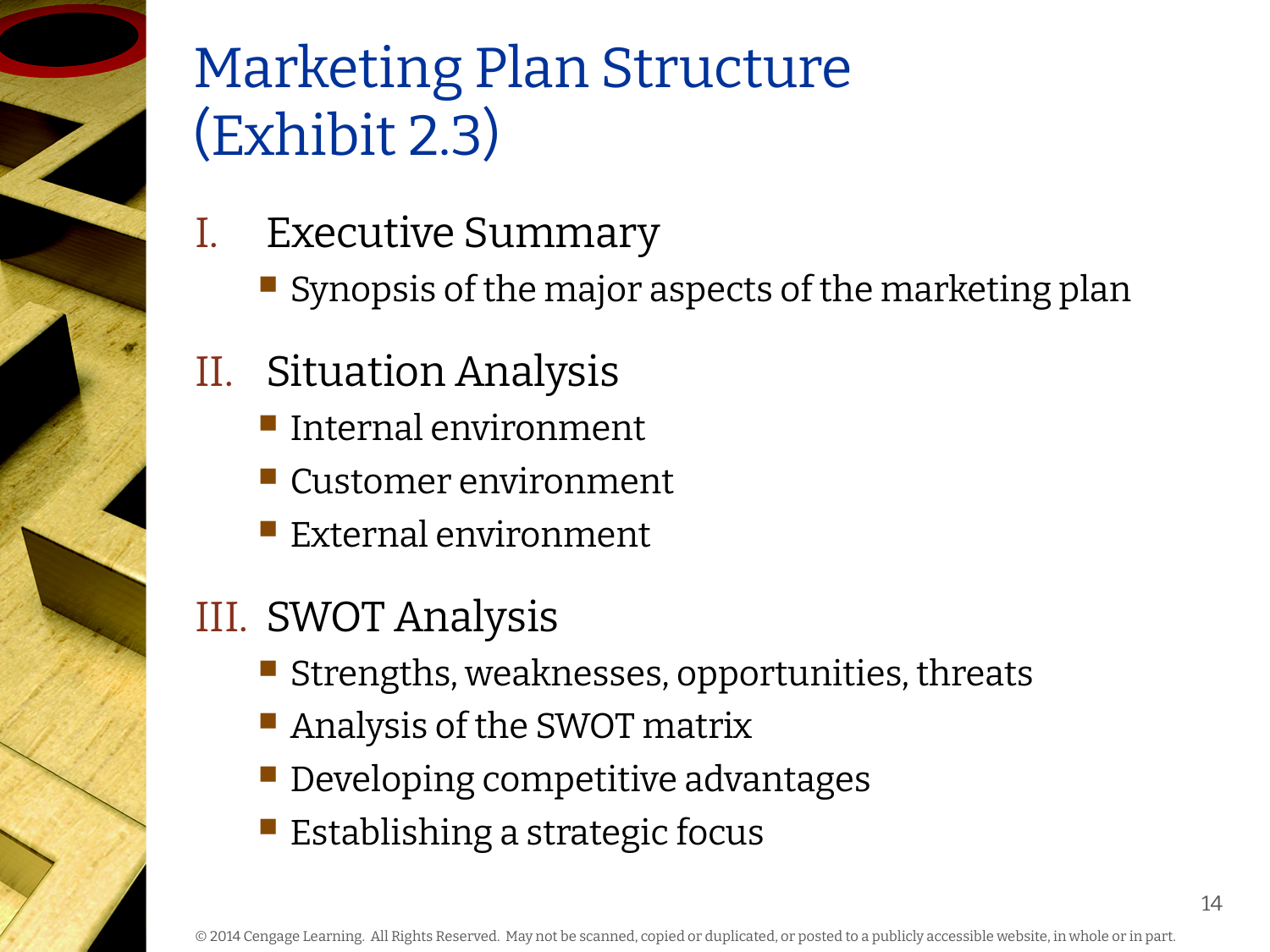

# Marketing Plan Structure (Exhibit 2.3)
Executive Summary
Synopsis of the major aspects of the marketing plan
Situation Analysis
Internal environment
Customer environment
External environment
SWOT Analysis
Strengths, weaknesses, opportunities, threats
Analysis of the SWOT matrix
Developing competitive advantages
Establishing a strategic focus
14